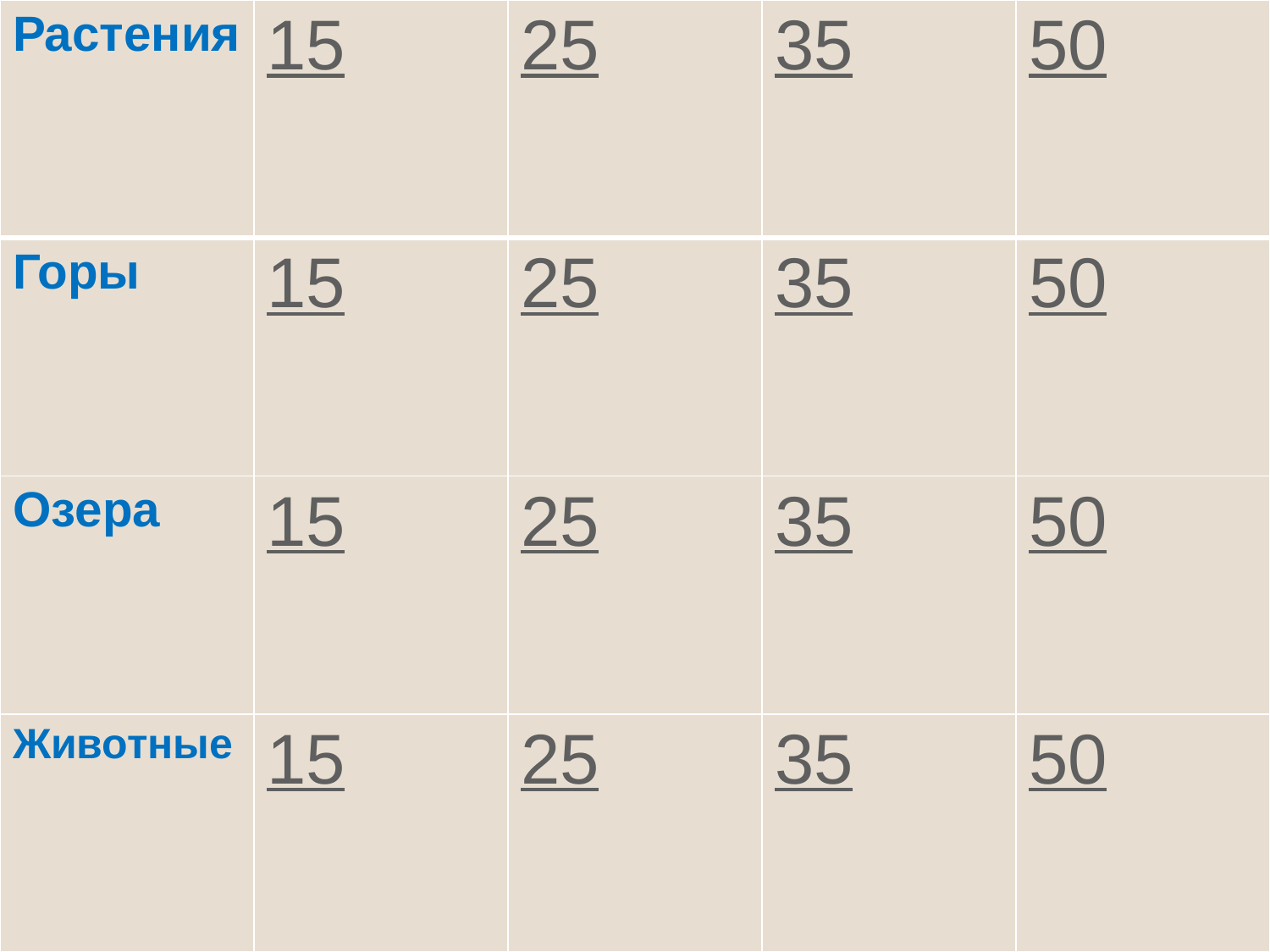

| Растения | 15 | 25 | 35 | 50 |
| --- | --- | --- | --- | --- |
| Горы | 15 | 25 | 35 | 50 |
| Озера | 15 | 25 | 35 | 50 |
| Животные | 15 | 25 | 35 | 50 |
#